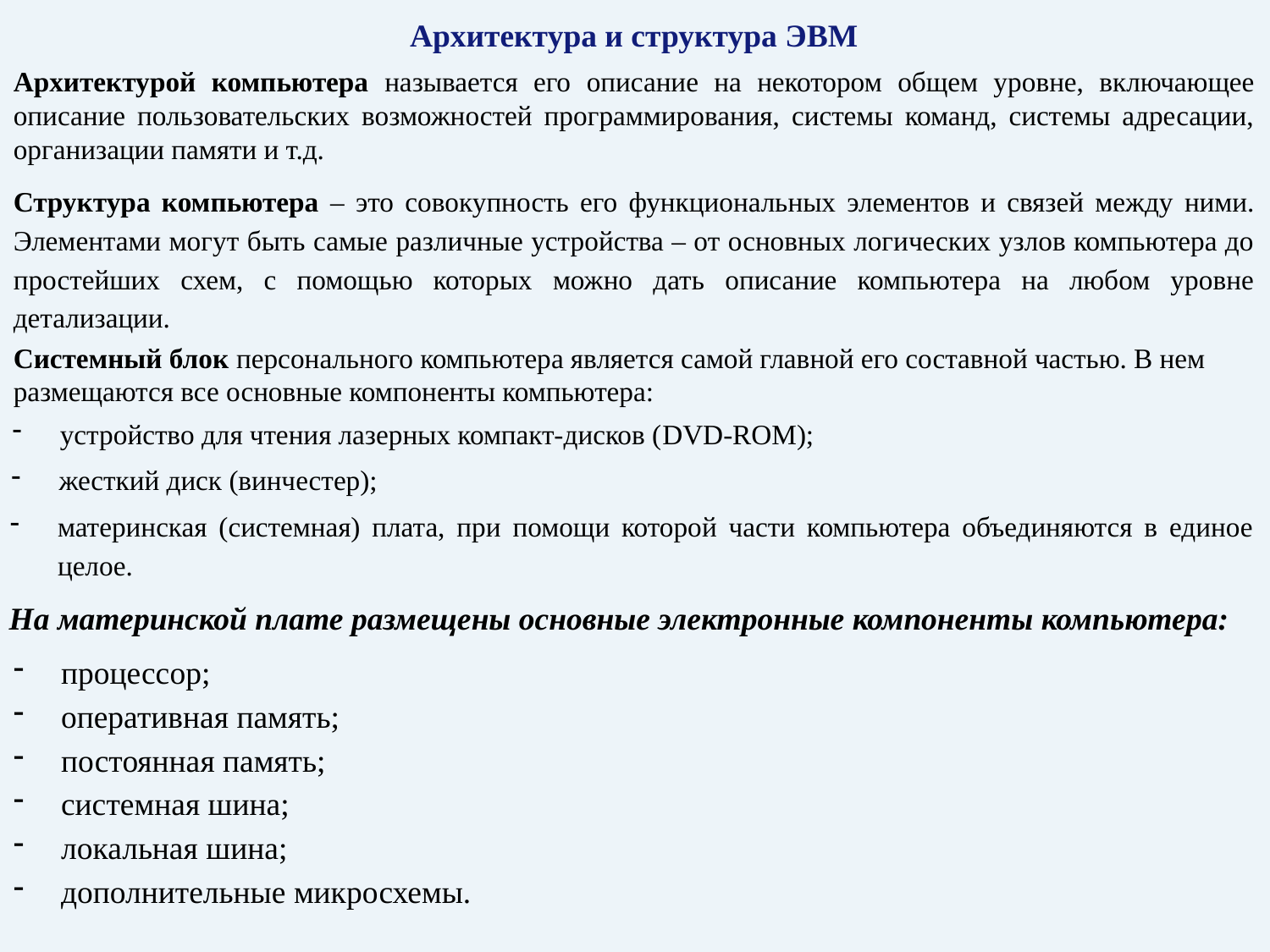

Архитектура и структура ЭВМ
Архитектурой компьютера называется его описание на некотором общем уровне, включающее описание пользовательских возможностей программирования, системы команд, системы адресации, организации памяти и т.д.
Структура компьютера – это совокупность его функциональных элементов и связей между ними. Элементами могут быть самые различные устройства – от основных логических узлов компьютера до простейших схем, с помощью которых можно дать описание компьютера на любом уровне детализации.
Системный блок персонального компьютера является самой главной его составной частью. В нем размещаются все основные компоненты компьютера:
устройство для чтения лазерных компакт-дисков (DVD-ROM);
жесткий диск (винчестер);
материнская (системная) плата, при помощи которой части компьютера объединяются в единое целое.
На материнской плате размещены основные электронные компоненты компьютера:
процессор;
оперативная память;
постоянная память;
системная шина;
локальная шина;
дополнительные микросхемы.